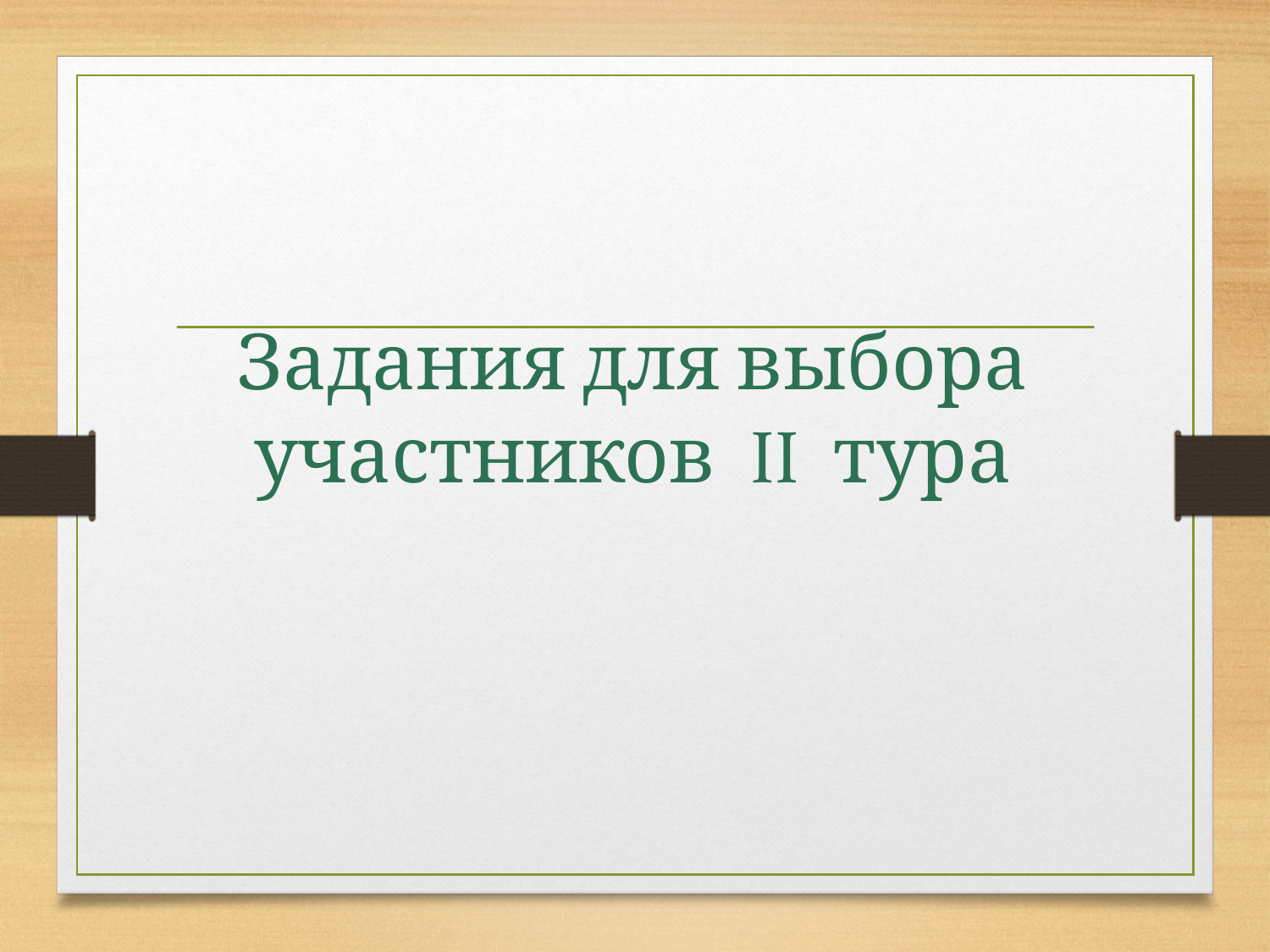

# Задания для выбора участников  II  тура